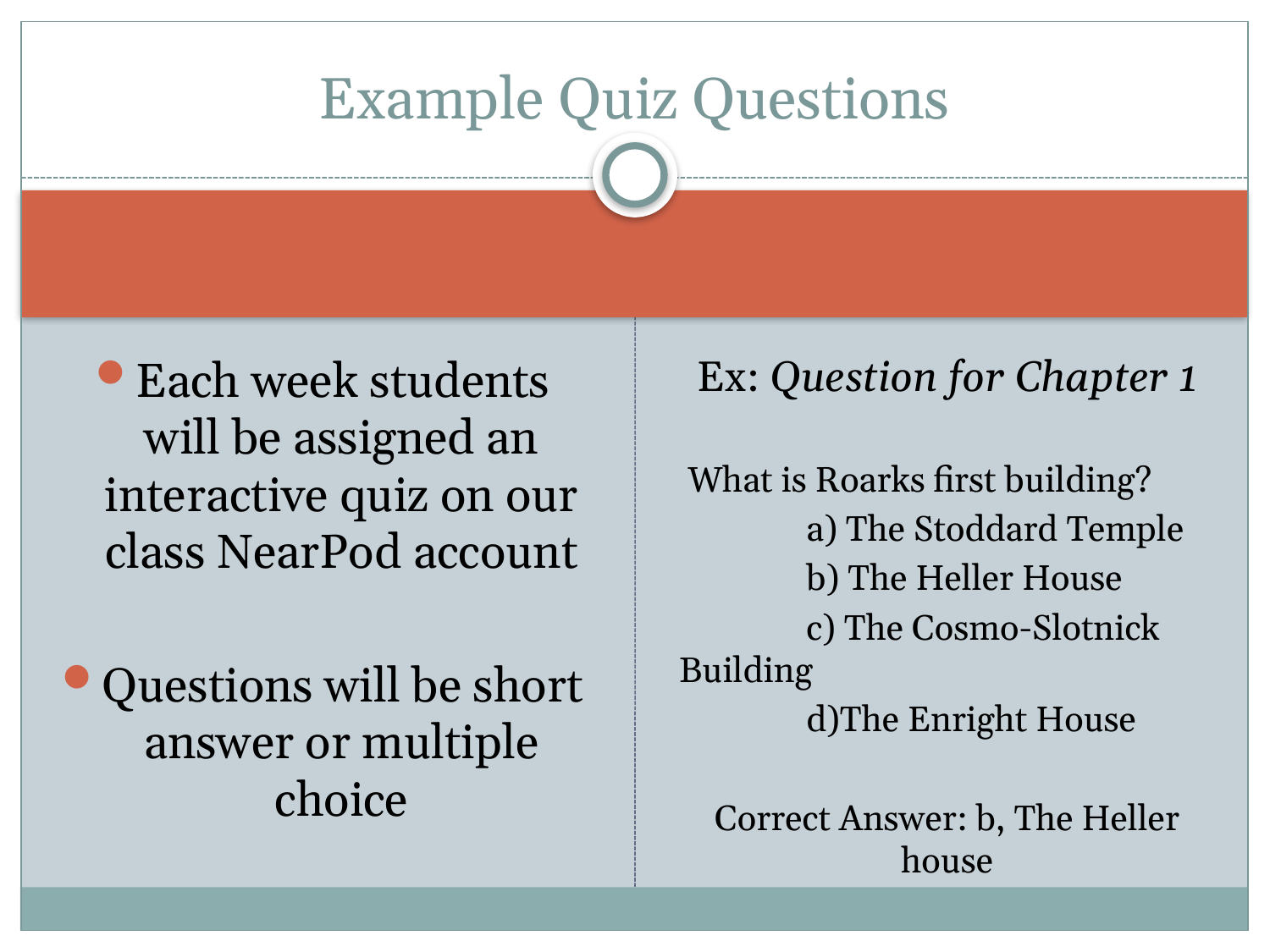

# Example Quiz Questions
Each week students will be assigned an interactive quiz on our class NearPod account

Questions will be short answer or multiple choice
Ex: Question for Chapter 1

 What is Roarks first building?
	a) The Stoddard Temple
	b) The Heller House
	c) The Cosmo-Slotnick Building
	d)The Enright House

Correct Answer: b, The Heller house